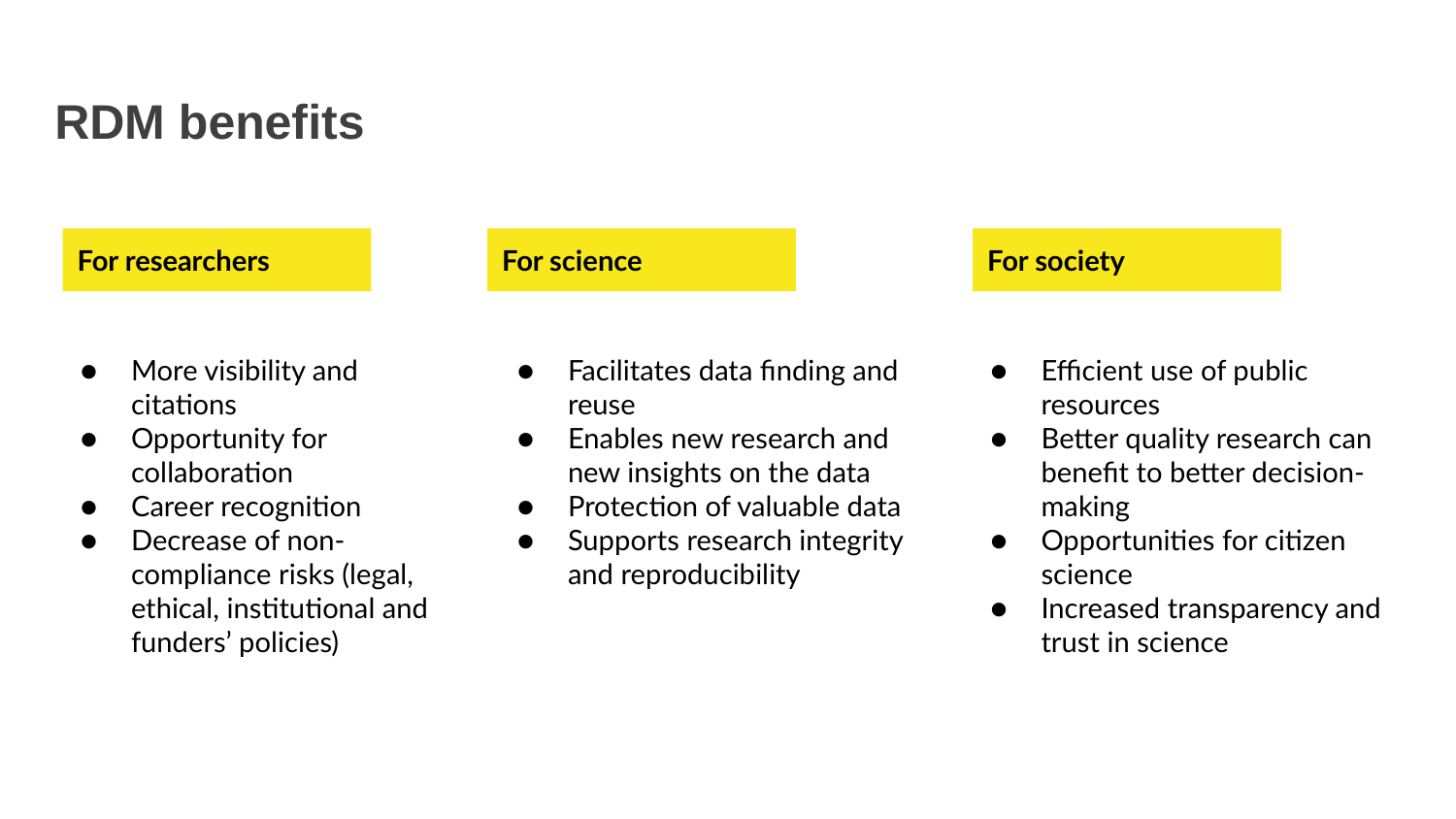

# RDM benefits
For researchers
For science
For society
More visibility and citations
Opportunity for collaboration
Career recognition
Decrease of non-compliance risks (legal,  ethical, institutional and funders’ policies)
Facilitates data finding and reuse
Enables new research and new insights on the data
Protection of valuable data
Supports research integrity and reproducibility
Efficient use of public resources
Better quality research can benefit to better decision-making
Opportunities for citizen science
Increased transparency and trust in science